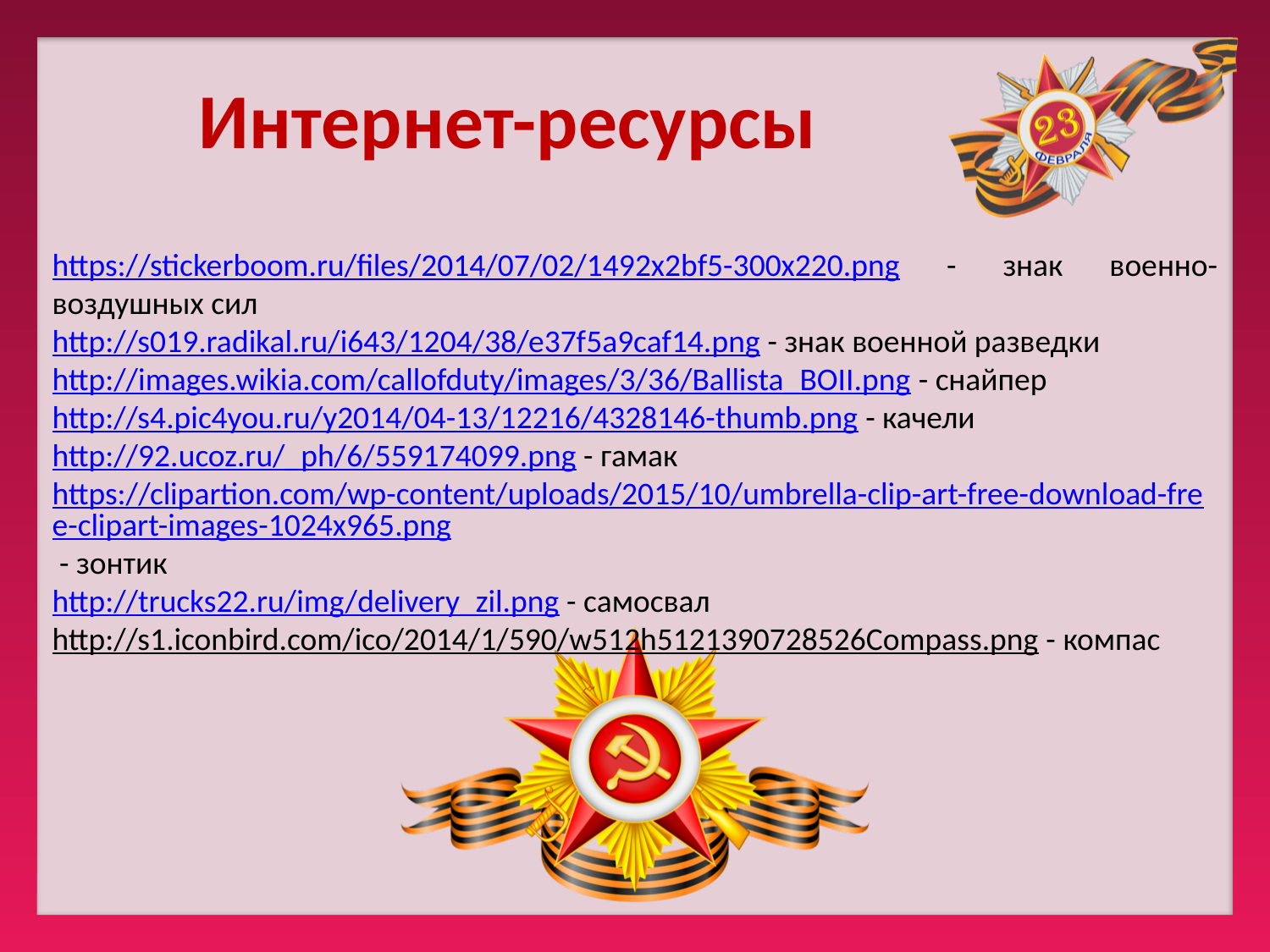

# Интернет-ресурсы
https://stickerboom.ru/files/2014/07/02/1492x2bf5-300x220.png - знак военно-воздушных сил
http://s019.radikal.ru/i643/1204/38/e37f5a9caf14.png - знак военной разведки
http://images.wikia.com/callofduty/images/3/36/Ballista_BOII.png - снайпер
http://s4.pic4you.ru/y2014/04-13/12216/4328146-thumb.png - качели
http://92.ucoz.ru/_ph/6/559174099.png - гамак
https://clipartion.com/wp-content/uploads/2015/10/umbrella-clip-art-free-download-free-clipart-images-1024x965.png - зонтик
http://trucks22.ru/img/delivery_zil.png - самосвал
http://s1.iconbird.com/ico/2014/1/590/w512h5121390728526Compass.png - компас